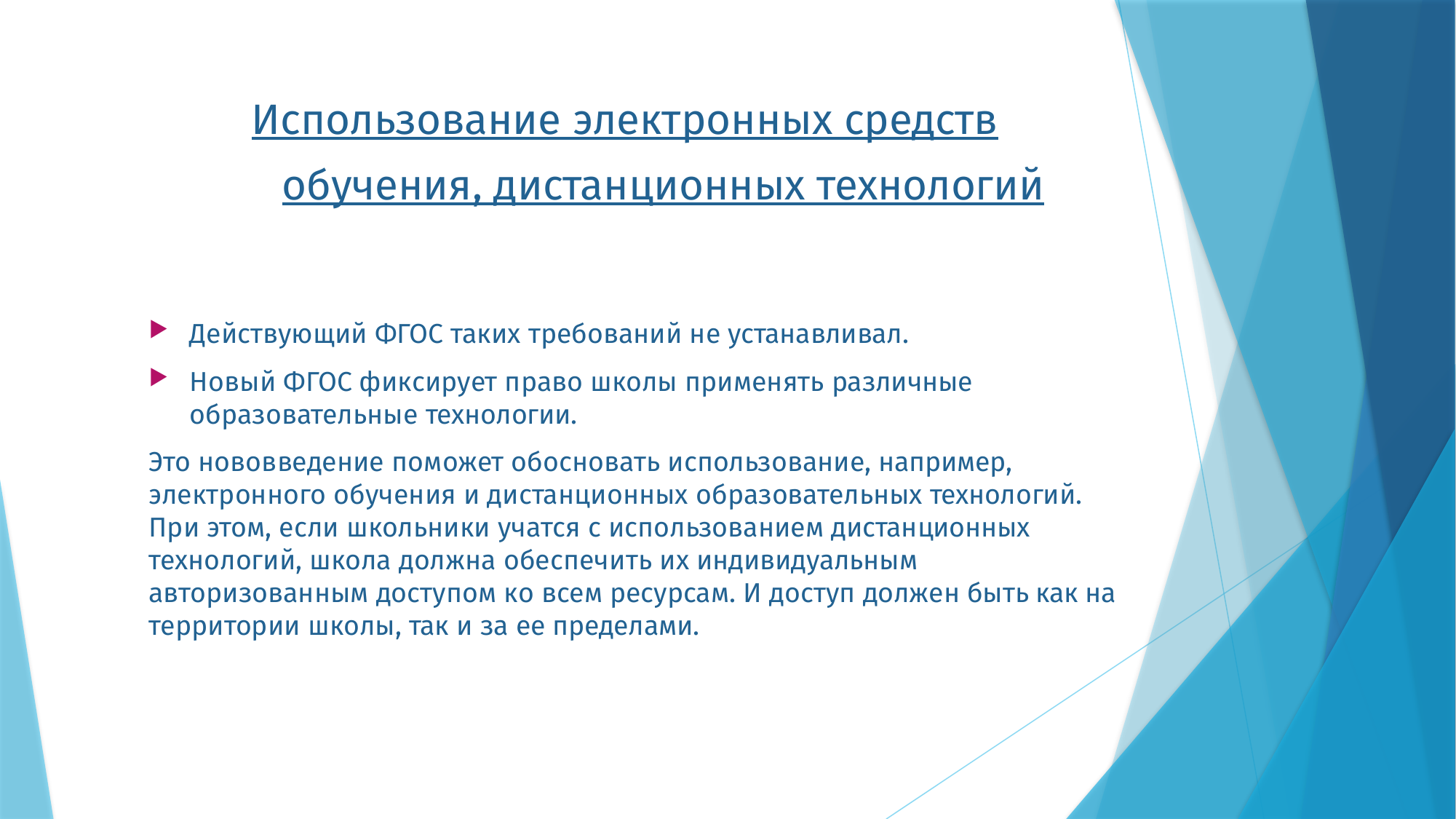

# Использование электронных средств
обучения, дистанционных технологий
Действующий ФГОС таких требований не устанавливал.
Новый ФГОС фиксирует право школы применять различные образовательные технологии.
Это нововведение поможет обосновать использование, например, электронного обучения и дистанционных образовательных технологий.
При этом, если школьники учатся с использованием дистанционных технологий, школа должна обеспечить их индивидуальным
авторизованным доступом ко всем ресурсам. И доступ должен быть как на территории школы, так и за ее пределами.